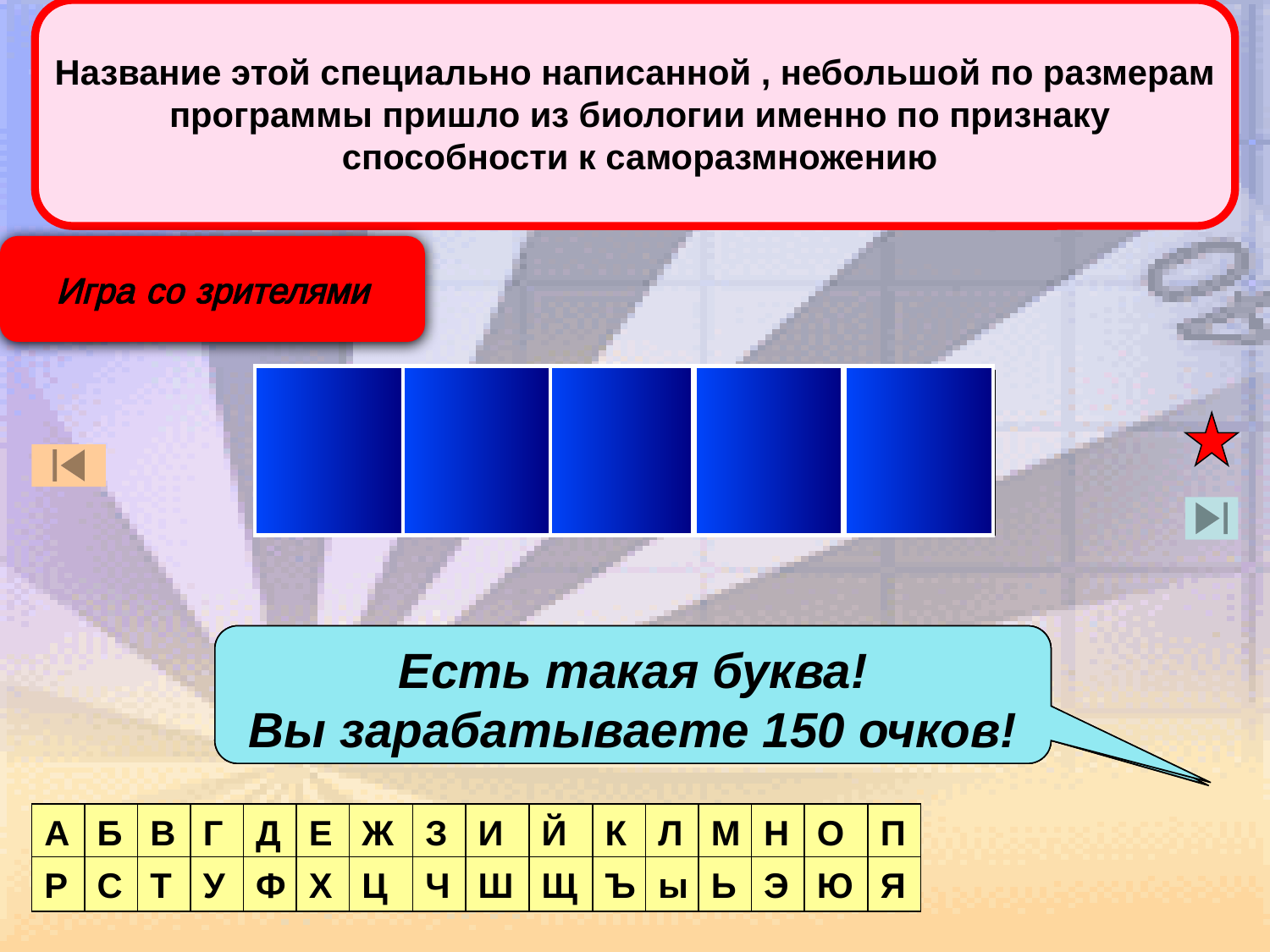

Название этой специально написанной , небольшой по размерам
 программы пришло из биологии именно по признаку
 способности к саморазмножению
Игра со зрителями

В
И
Р
У
С

Нет такой буквы!
Есть такая буква!
Вы зарабатываете 100 очков!
Есть такая буква!
Вы зарабатываете 50 очков!
Есть такая буква!
Вы зарабатываете 150 очков!
А
Б
В
Г
Д
Е
Ж
З
И
Й
К
Л
М
Н
О
П
Р
С
Т
У
Ф
Х
Ц
Ч
Ш
Щ
Ъ
ы
Ь
Э
Ю
Я
Я